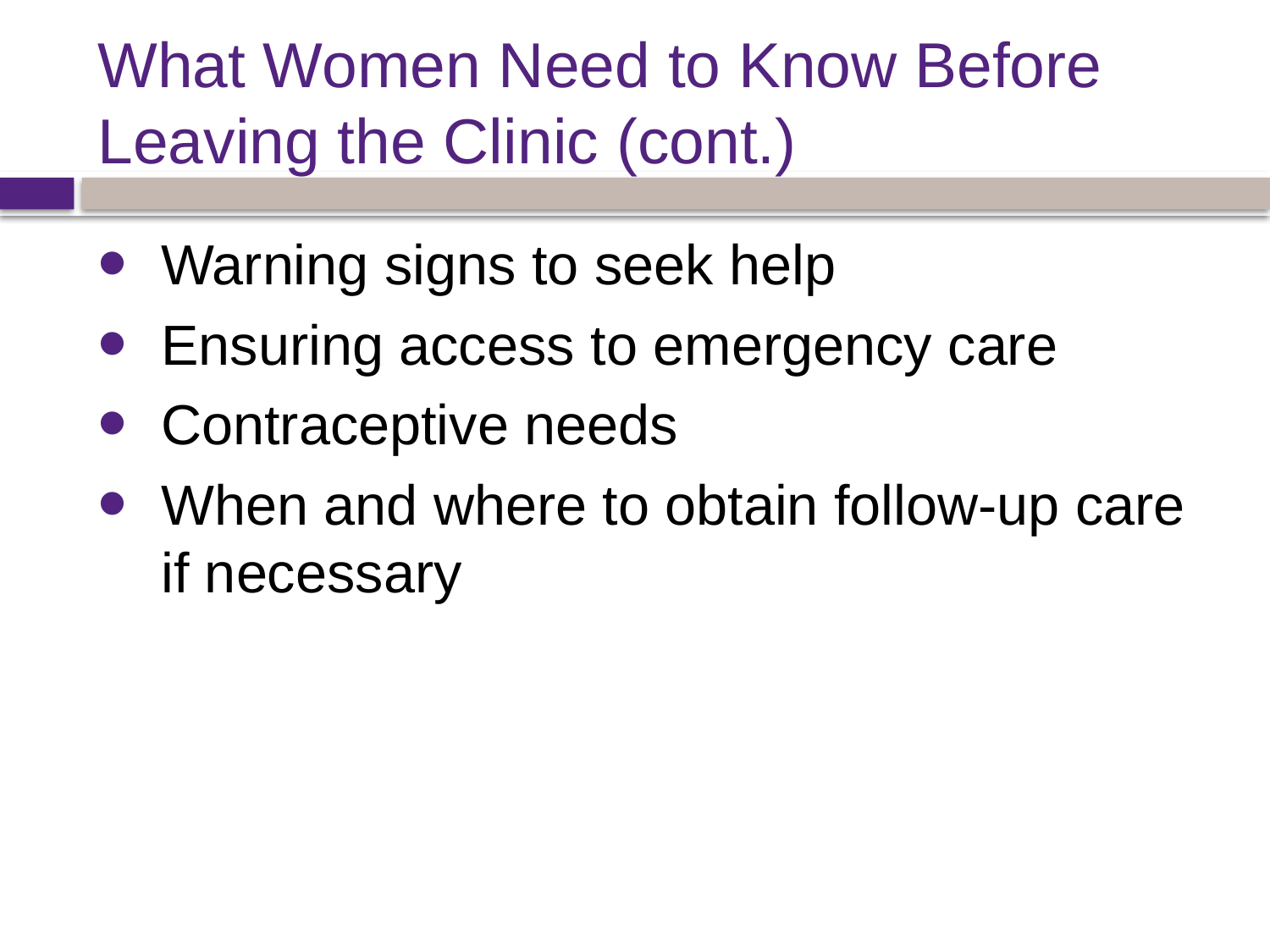

# What Women Need to Know Before Leaving the Clinic (cont.)
Warning signs to seek help
Ensuring access to emergency care
Contraceptive needs
When and where to obtain follow-up care if necessary